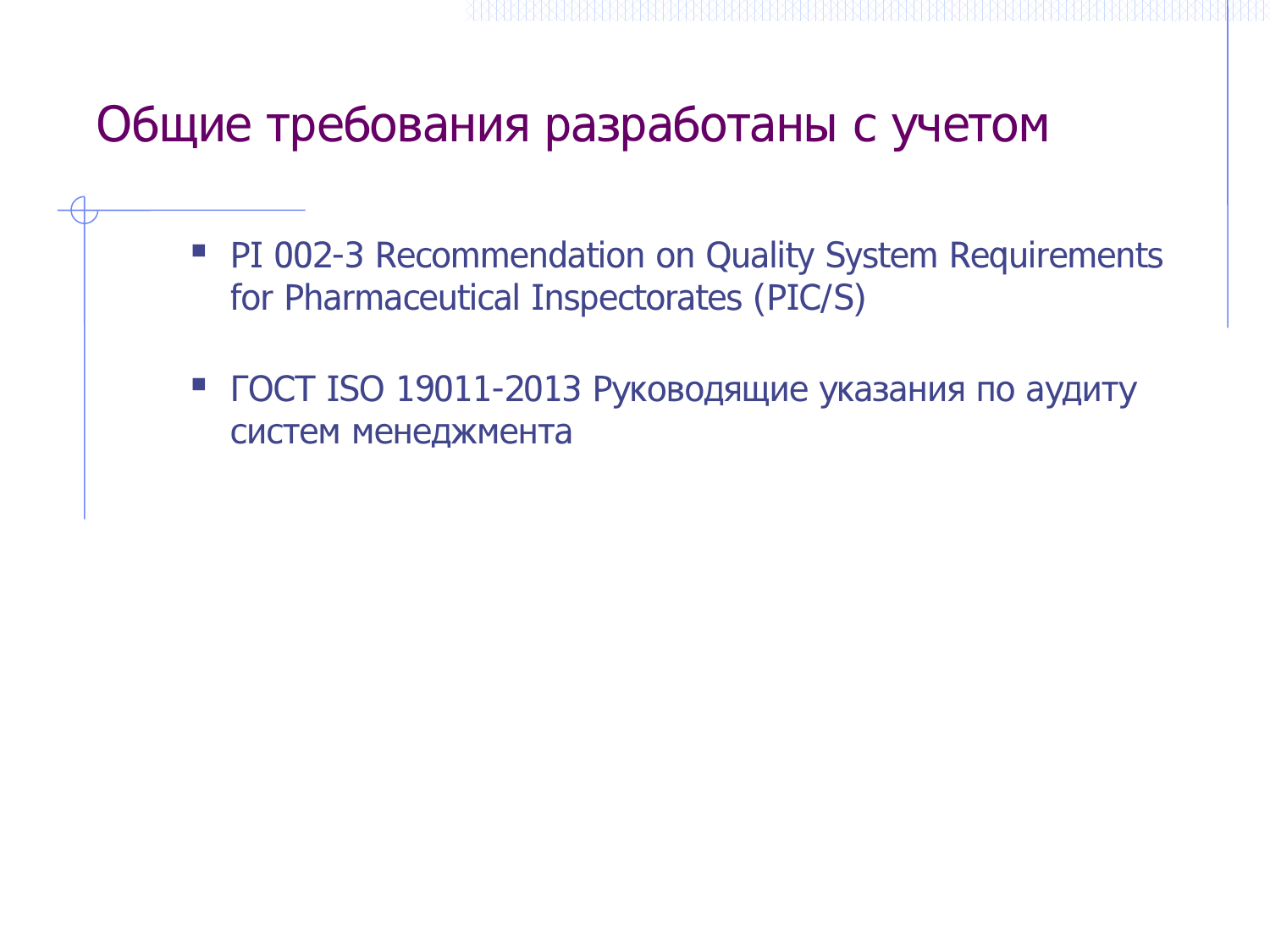

Общие требования разработаны с учетом
PI 002-3 Recommendation on Quality System Requirements for Pharmaceutical Inspectorates (PIC/S)
ГОСТ ISO 19011-2013 Руководящие указания по аудиту систем менеджмента